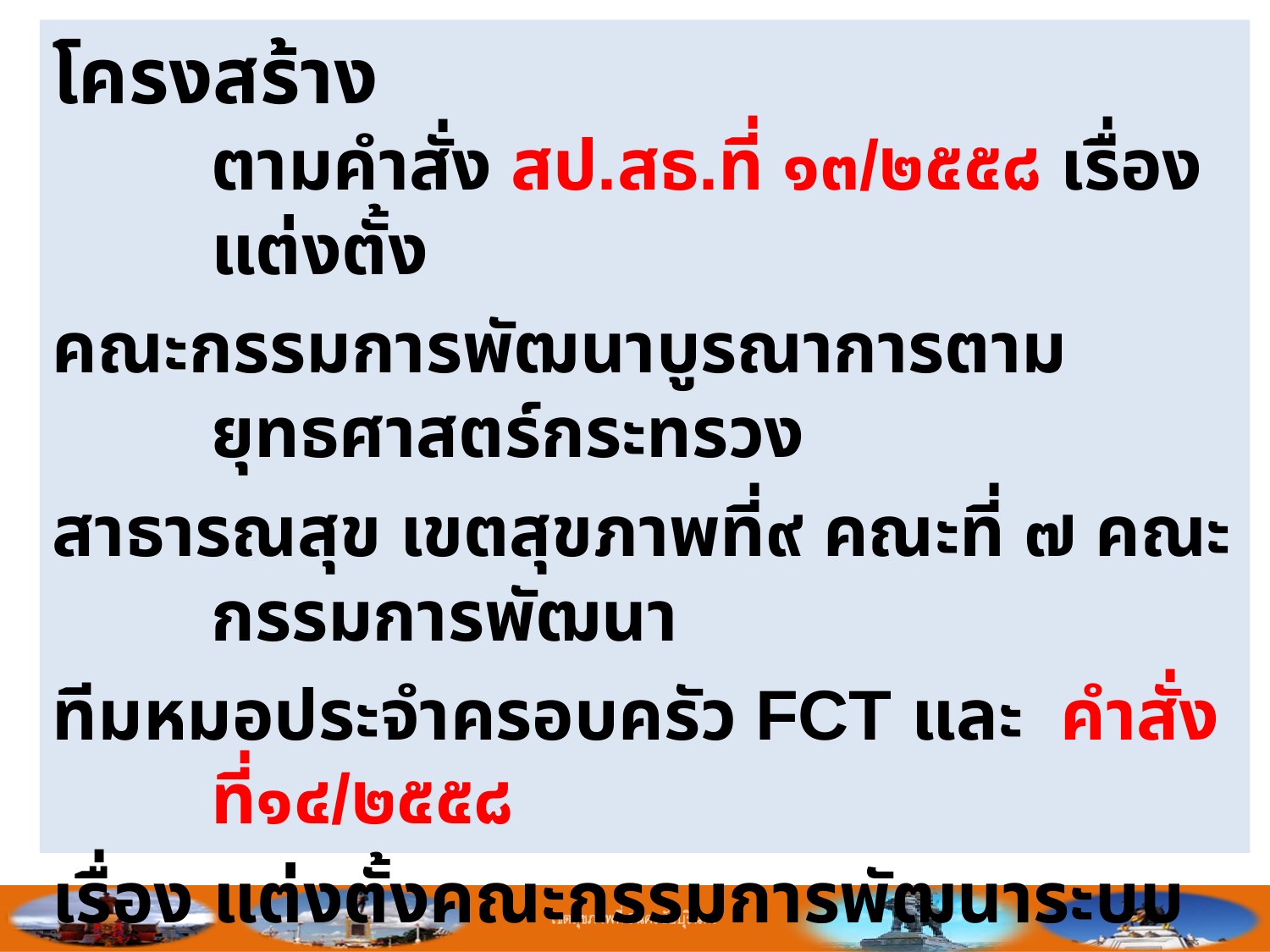

โครงสร้าง
ตามคำสั่ง สป.สธ.ที่ ๑๓/๒๕๕๘ เรื่อง แต่งตั้ง
คณะกรรมการพัฒนาบูรณาการตามยุทธศาสตร์กระทรวง
สาธารณสุข เขตสุขภาพที่๙ คณะที่ ๗ คณะกรรมการพัฒนา
ทีมหมอประจำครอบครัว FCT และ  คำสั่งที่๑๔/๒๕๕๘
เรื่อง แต่งตั้งคณะกรรมการพัฒนาระบบบริการสุขภาพงาน
Service Plan ๑๐ สาขาหลักเขตสุขภาพที่ ๙ คณะ ๗
สาขาระบบบริการปฐมภูมิและระบบสุขภาพอำเภอ (DHS)